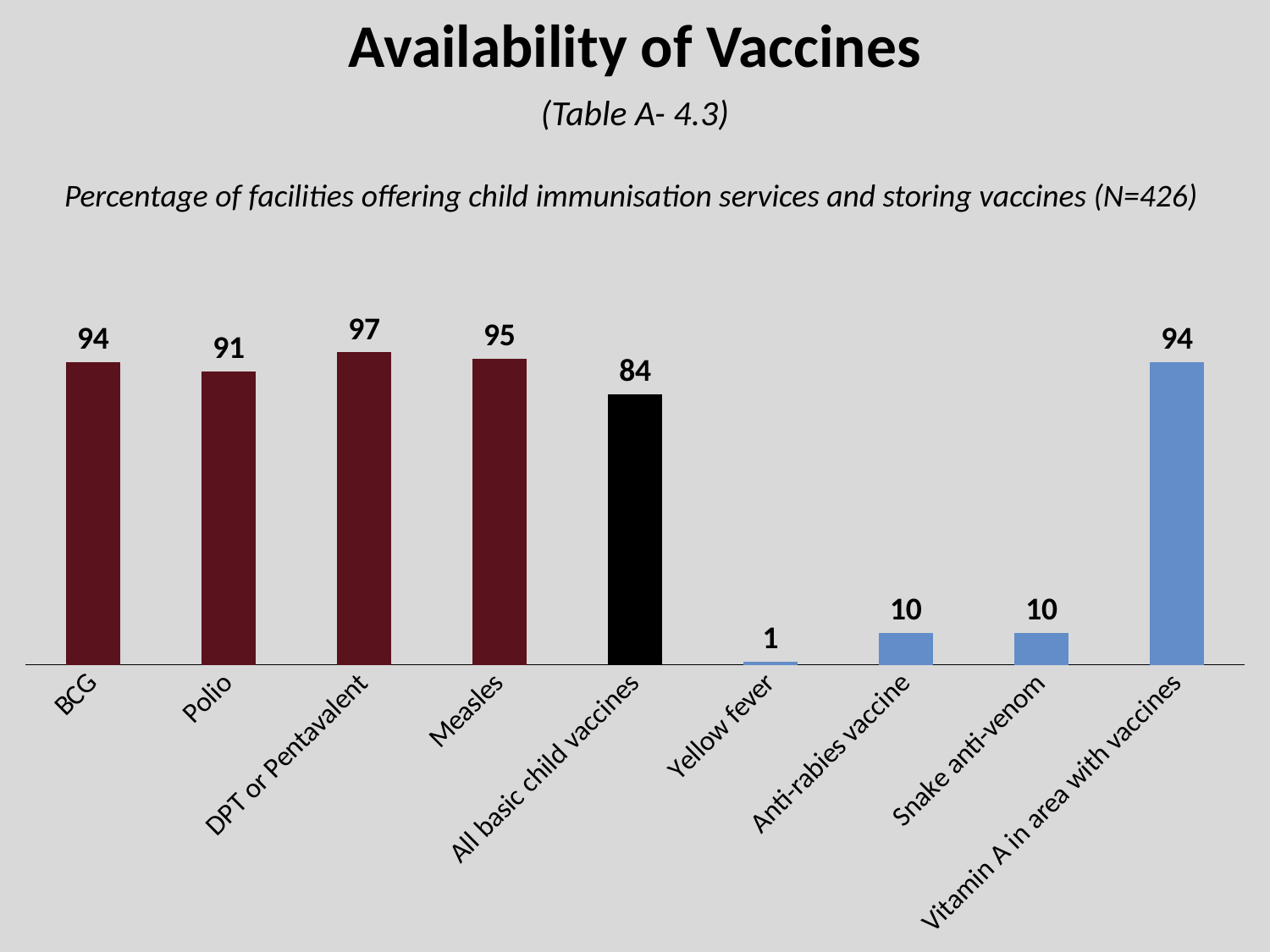

# Availability of Vaccines
(Table A- 4.3)
Percentage of facilities offering child immunisation services and storing vaccines (N=426)

### Chart

| Category | Series 1 |
|---|---|
| BCG | 94.0 |
| Polio | 91.0 |
| DPT or Pentavalent | 97.0 |
| Measles | 95.0 |
| All basic child vaccines | 84.0 |
| Yellow fever | 1.0 |
| Anti-rabies vaccine | 10.0 |
| Snake anti-venom | 10.0 |
| Vitamin A in area with vaccines | 94.0 |